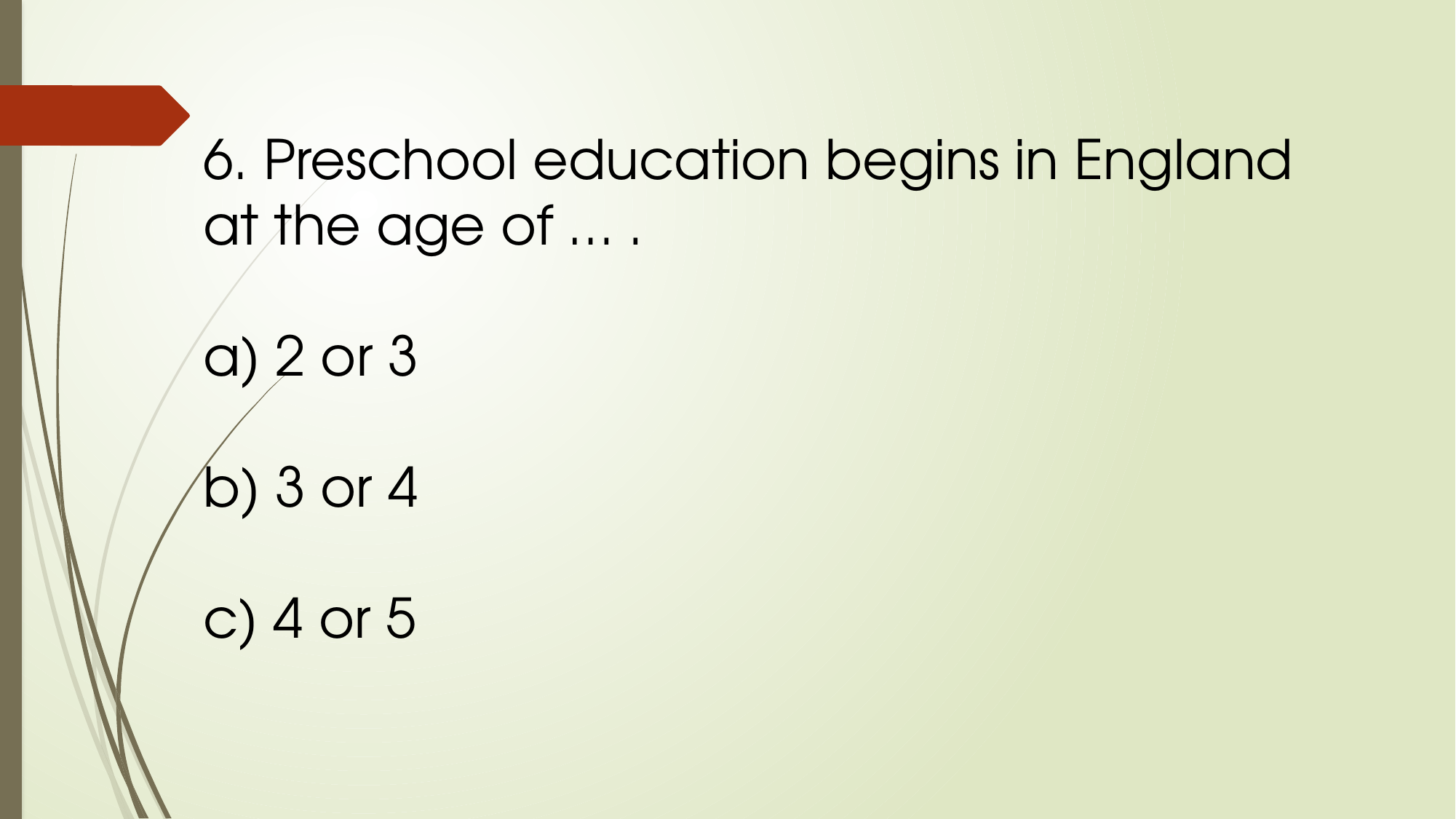

6. Preschool education begins in England at the age of … .

a) 2 or 3

b) 3 or 4

c) 4 or 5